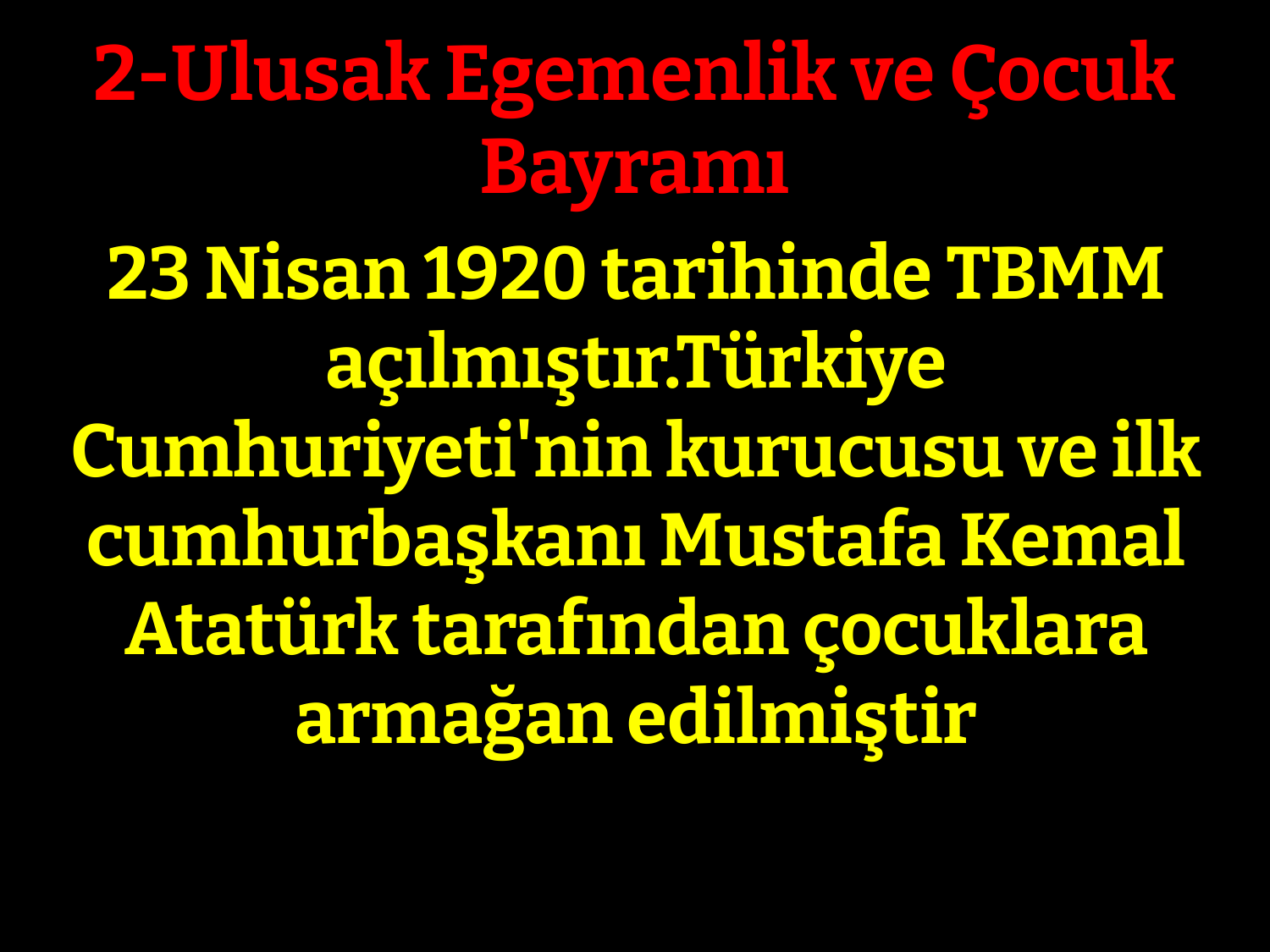

2-Ulusak Egemenlik ve Çocuk Bayramı
23 Nisan 1920 tarihinde TBMM açılmıştır.Türkiye Cumhuriyeti'nin kurucusu ve ilk cumhurbaşkanı Mustafa Kemal Atatürk tarafından çocuklara armağan edilmiştir
#

...www.sorubak.com...